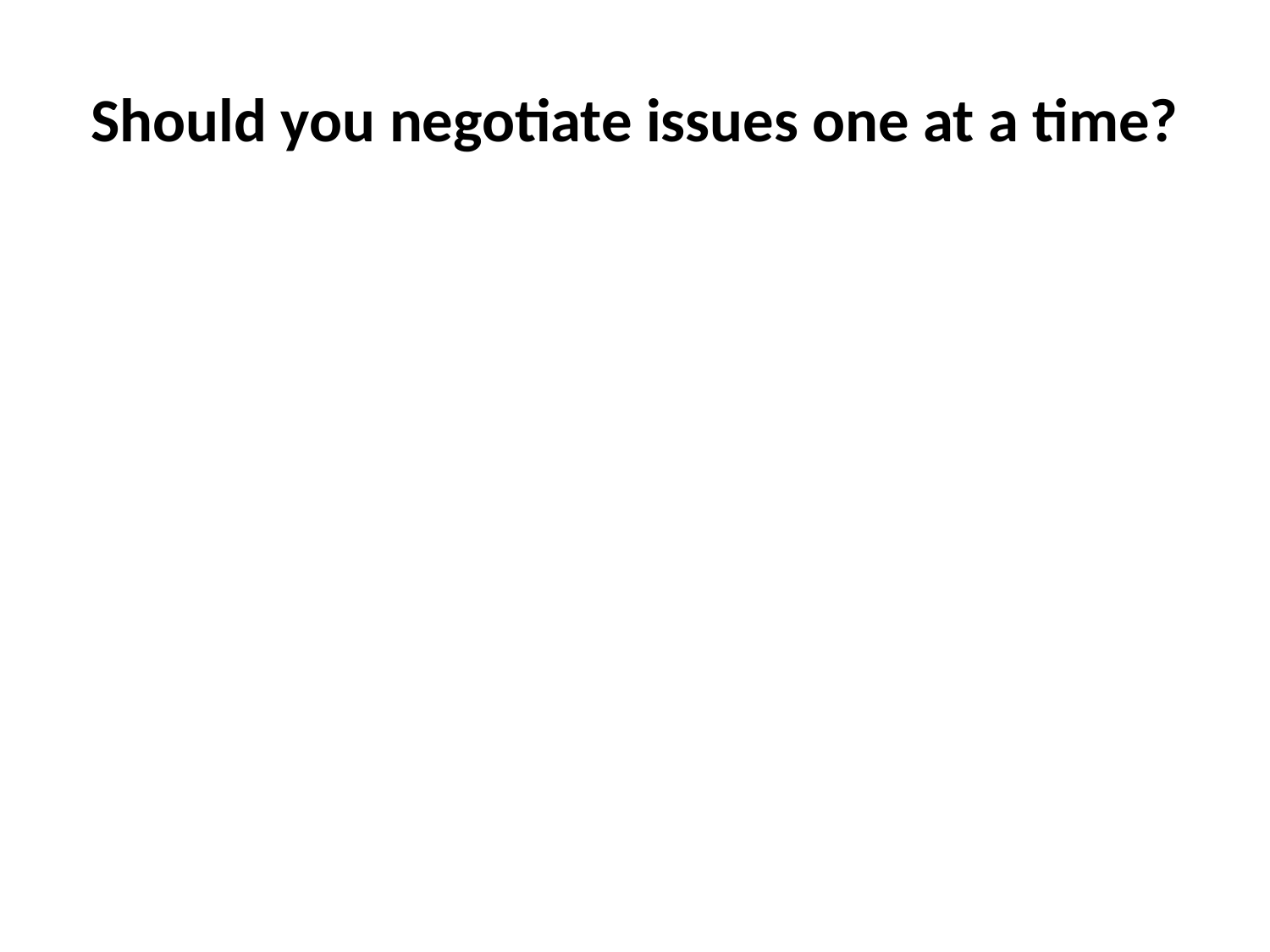

# Should you negotiate issues one at a time?